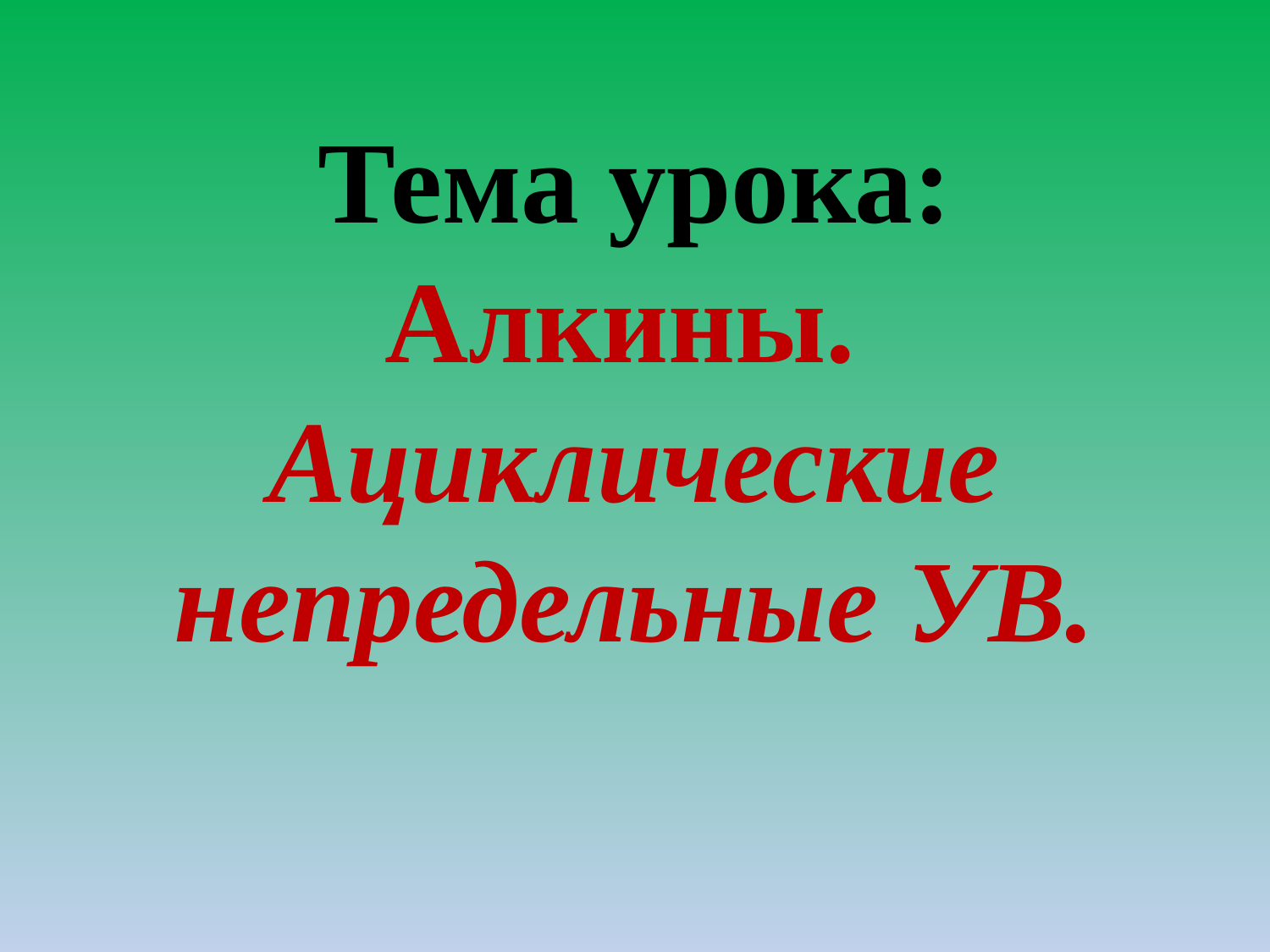

# Тема урока: Алкины. Ациклические непредельные УВ.